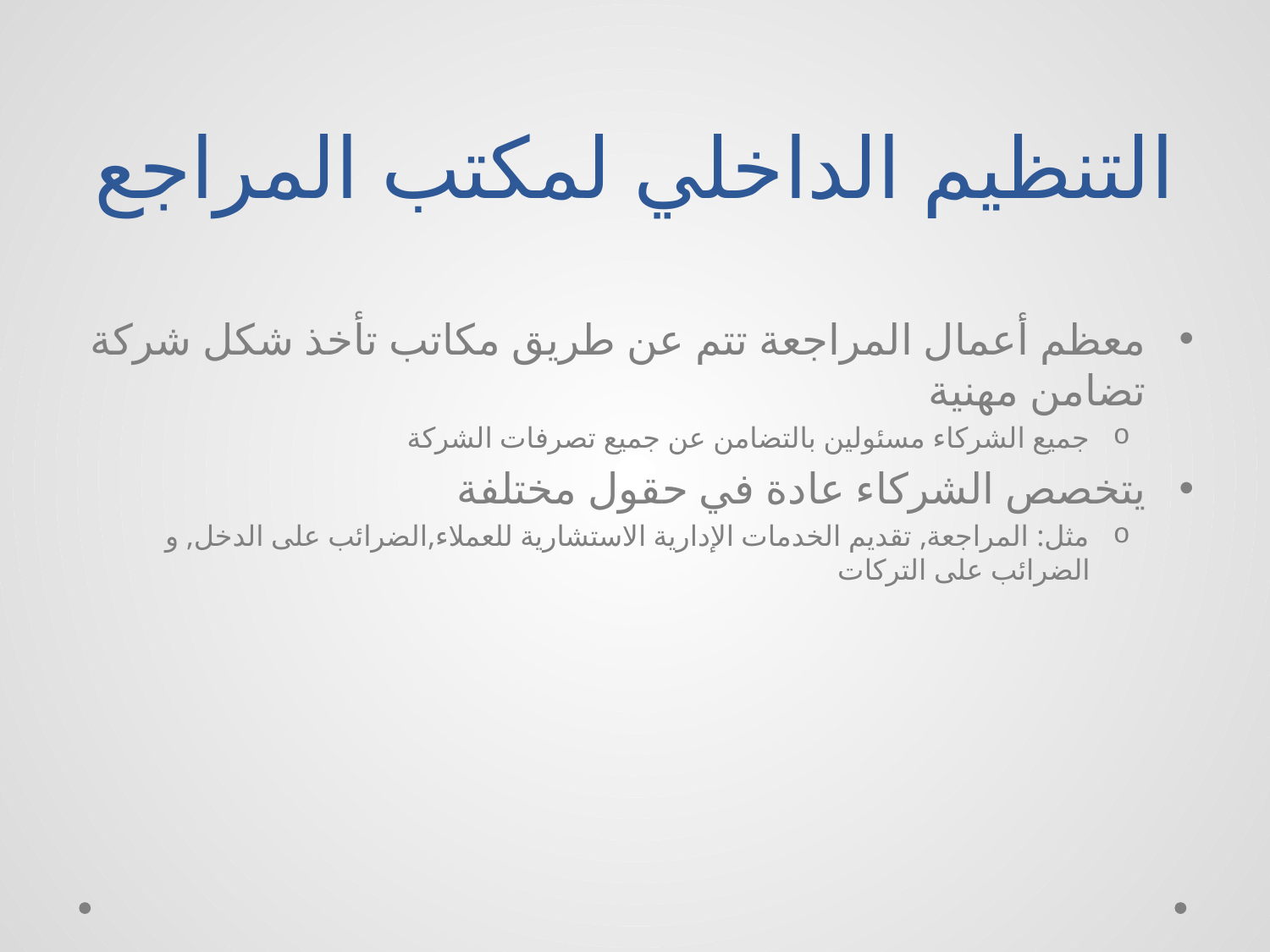

# التنظيم الداخلي لمكتب المراجع
معظم أعمال المراجعة تتم عن طريق مكاتب تأخذ شكل شركة تضامن مهنية
جميع الشركاء مسئولين بالتضامن عن جميع تصرفات الشركة
يتخصص الشركاء عادة في حقول مختلفة
مثل: المراجعة, تقديم الخدمات الإدارية الاستشارية للعملاء,الضرائب على الدخل, و الضرائب على التركات